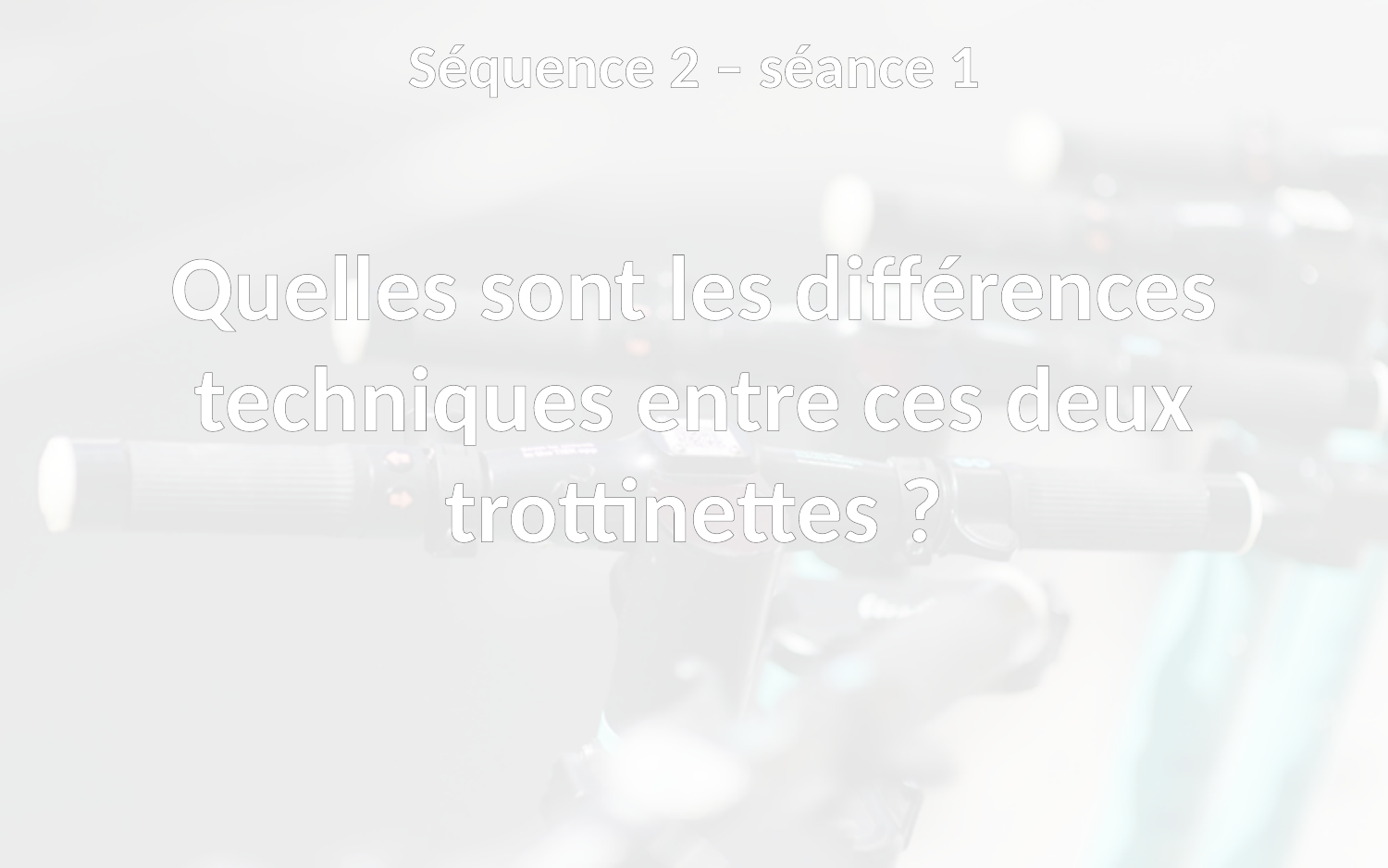

Séquence 2 – séance 1
Quelles sont les différences techniques entre ces deux trottinettes ?